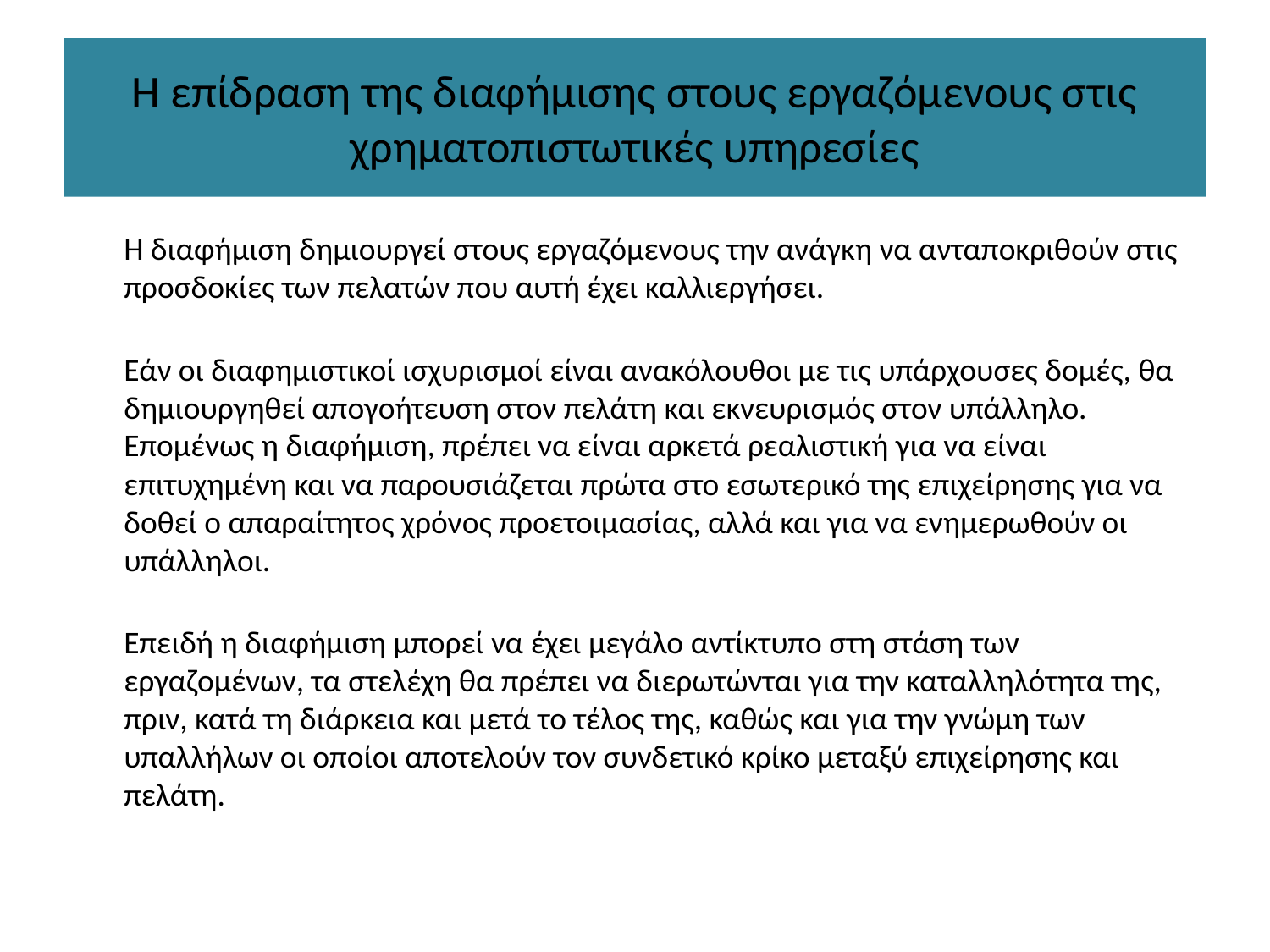

# Η επίδραση της διαφήμισης στους εργαζόμενους στις χρηματοπιστωτικές υπηρεσίες
Η διαφήμιση δημιουργεί στους εργαζόμενους την ανάγκη να ανταποκριθούν στις προσδοκίες των πελατών που αυτή έχει καλλιεργήσει.
Εάν οι διαφημιστικοί ισχυρισμοί είναι ανακόλουθοι με τις υπάρχουσες δομές, θα δημιουργηθεί απογοήτευση στον πελάτη και εκνευρισμός στον υπάλληλο. Επομένως η διαφήμιση, πρέπει να είναι αρκετά ρεαλιστική για να είναι επιτυχημένη και να παρουσιάζεται πρώτα στο εσωτερικό της επιχείρησης για να δοθεί ο απαραίτητος χρόνος προετοιμασίας, αλλά και για να ενημερωθούν οι υπάλληλοι.
Επειδή η διαφήμιση μπορεί να έχει μεγάλο αντίκτυπο στη στάση των εργαζομένων, τα στελέχη θα πρέπει να διερωτώνται για την καταλληλότητα της, πριν, κατά τη διάρκεια και μετά το τέλος της, καθώς και για την γνώμη των υπαλλήλων οι οποίοι αποτελούν τον συνδετικό κρίκο μεταξύ επιχείρησης και πελάτη.